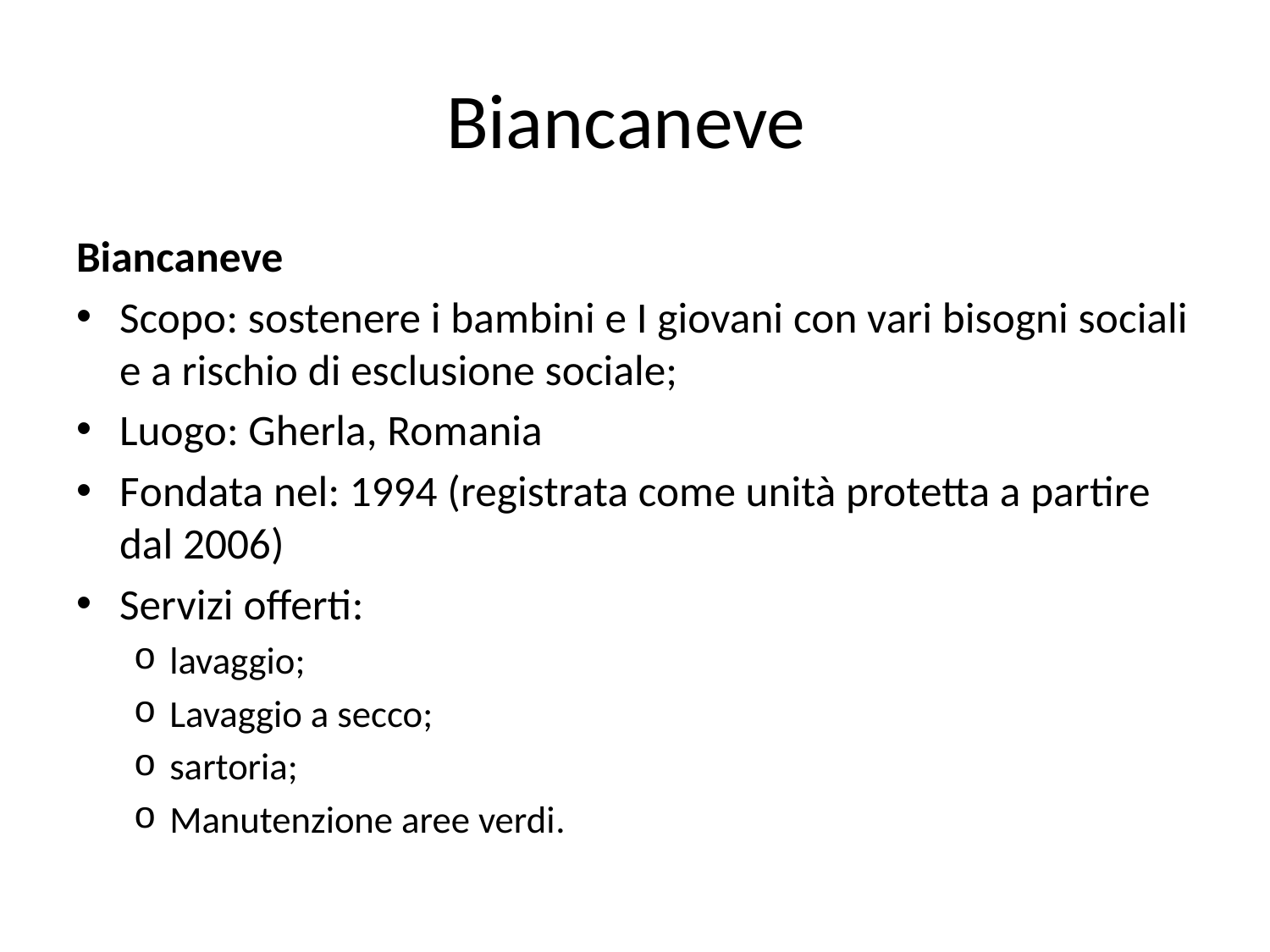

# Biancaneve
Biancaneve
Scopo: sostenere i bambini e I giovani con vari bisogni sociali e a rischio di esclusione sociale;
Luogo: Gherla, Romania
Fondata nel: 1994 (registrata come unità protetta a partire dal 2006)
Servizi offerti:
lavaggio;
Lavaggio a secco;
sartoria;
Manutenzione aree verdi.